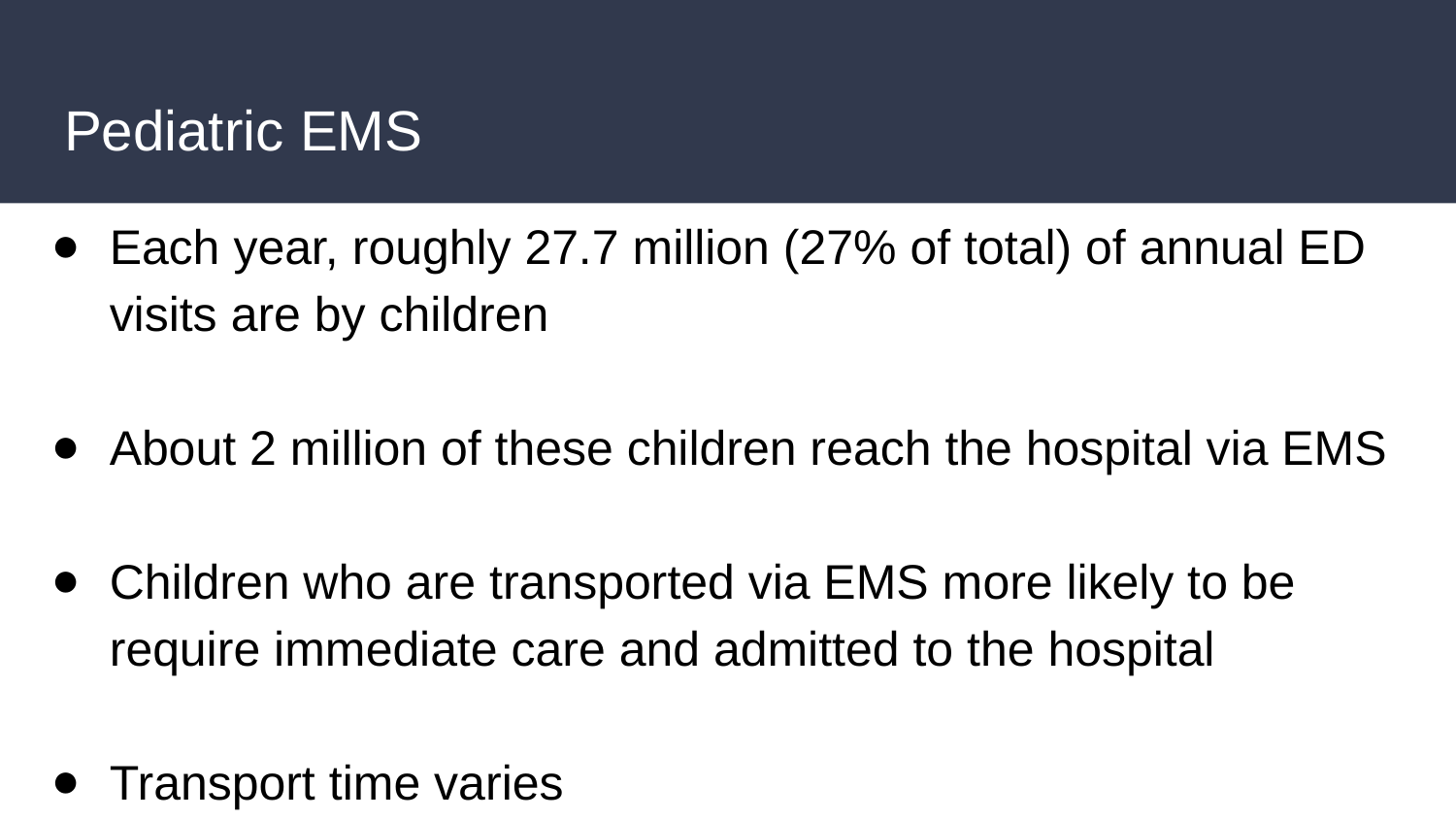

# Pediatric EMS
Each year, roughly 27.7 million (27% of total) of annual ED visits are by children

About 2 million of these children reach the hospital via EMS

Children who are transported via EMS more likely to be require immediate care and admitted to the hospital

Transport time varies